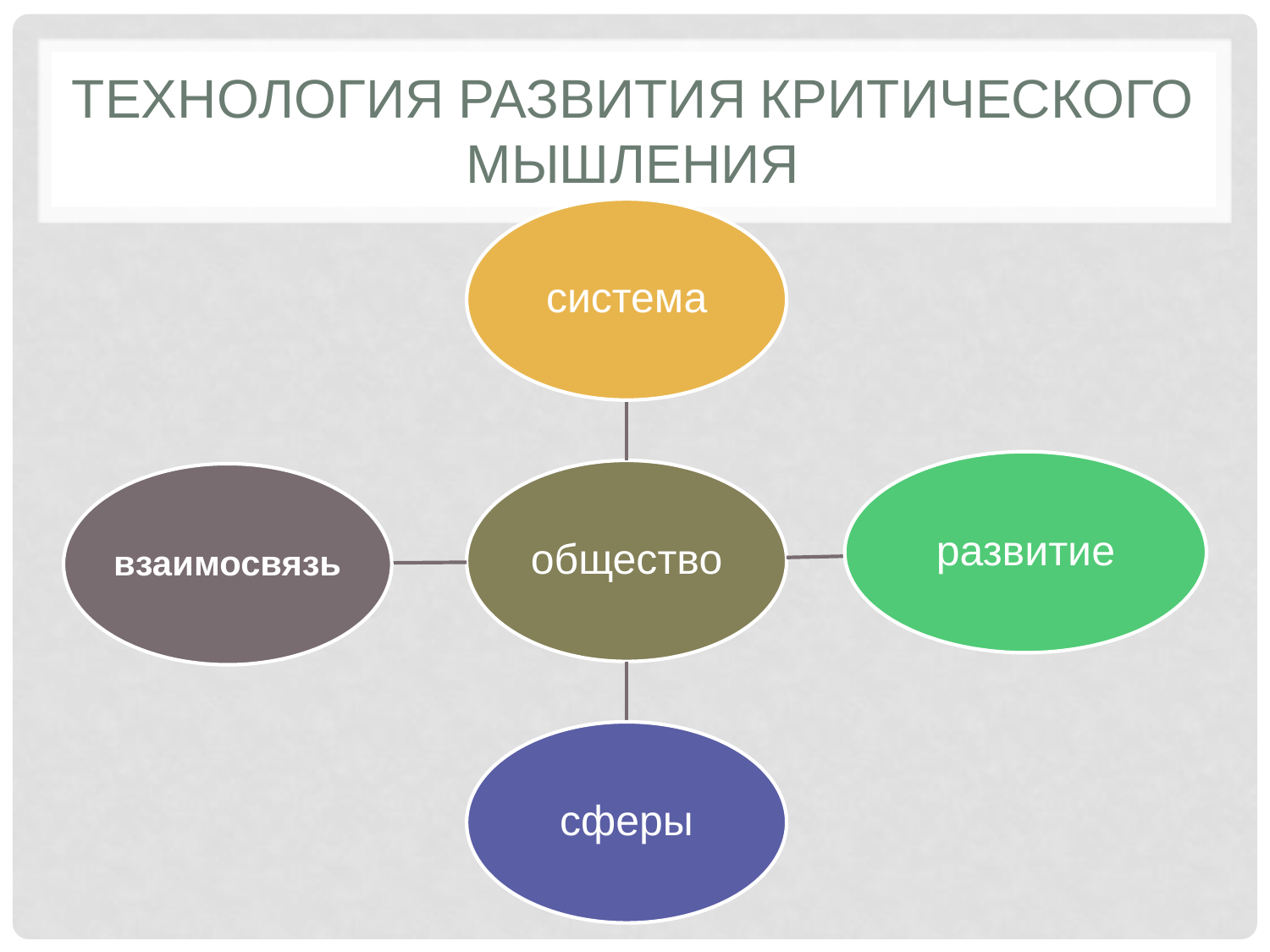

# Технология развития критического мышления
общество

система

развитие

сферы

взаимосвязь